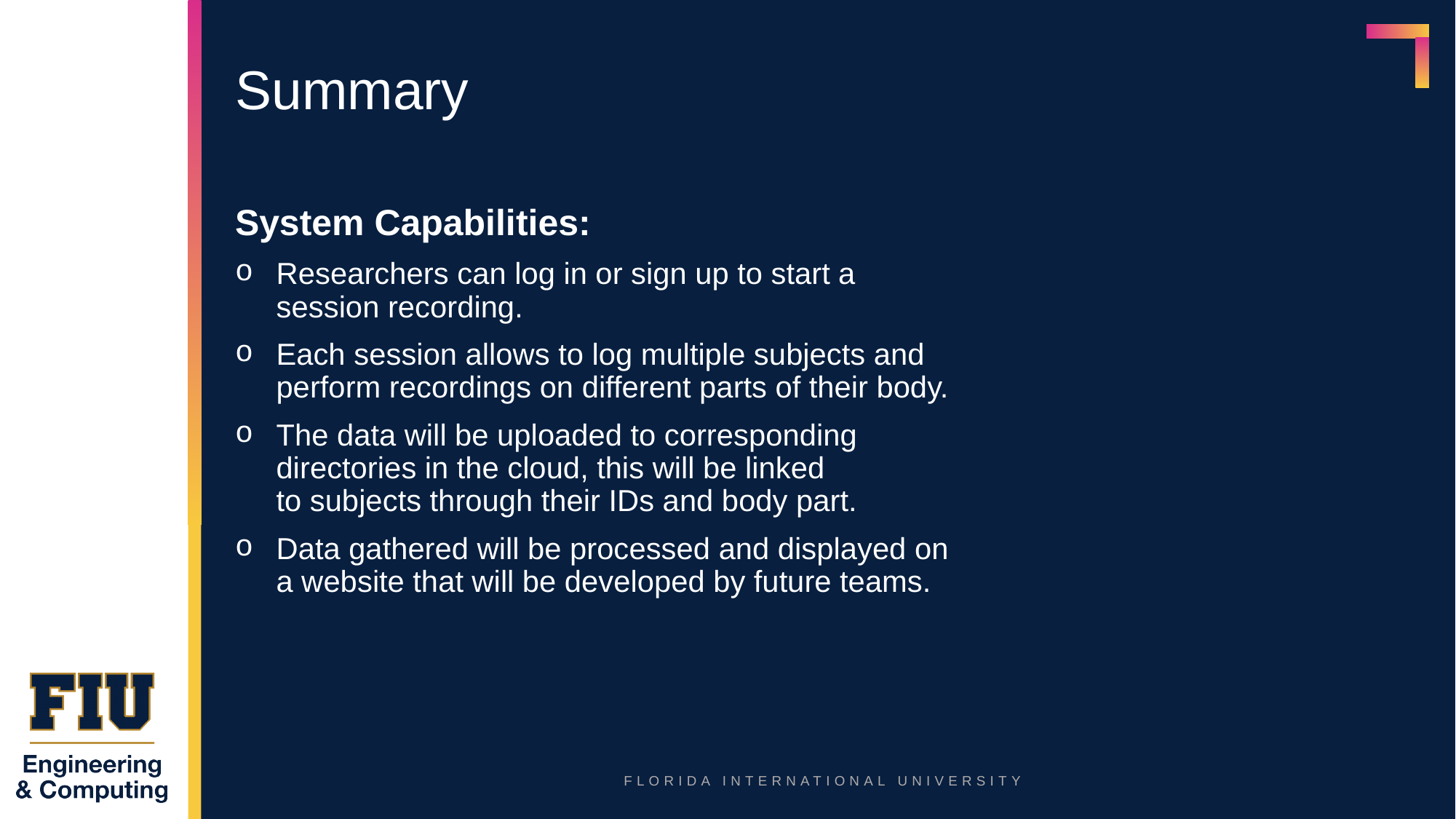

# Summary
System Capabilities:
Researchers can log in or sign up to start a session recording.
Each session allows to log multiple subjects and perform recordings on different parts of their body.
The data will be uploaded to corresponding directories in the cloud, this will be linked to subjects through their IDs and body part.
Data gathered will be processed and displayed on a website that will be developed by future teams.